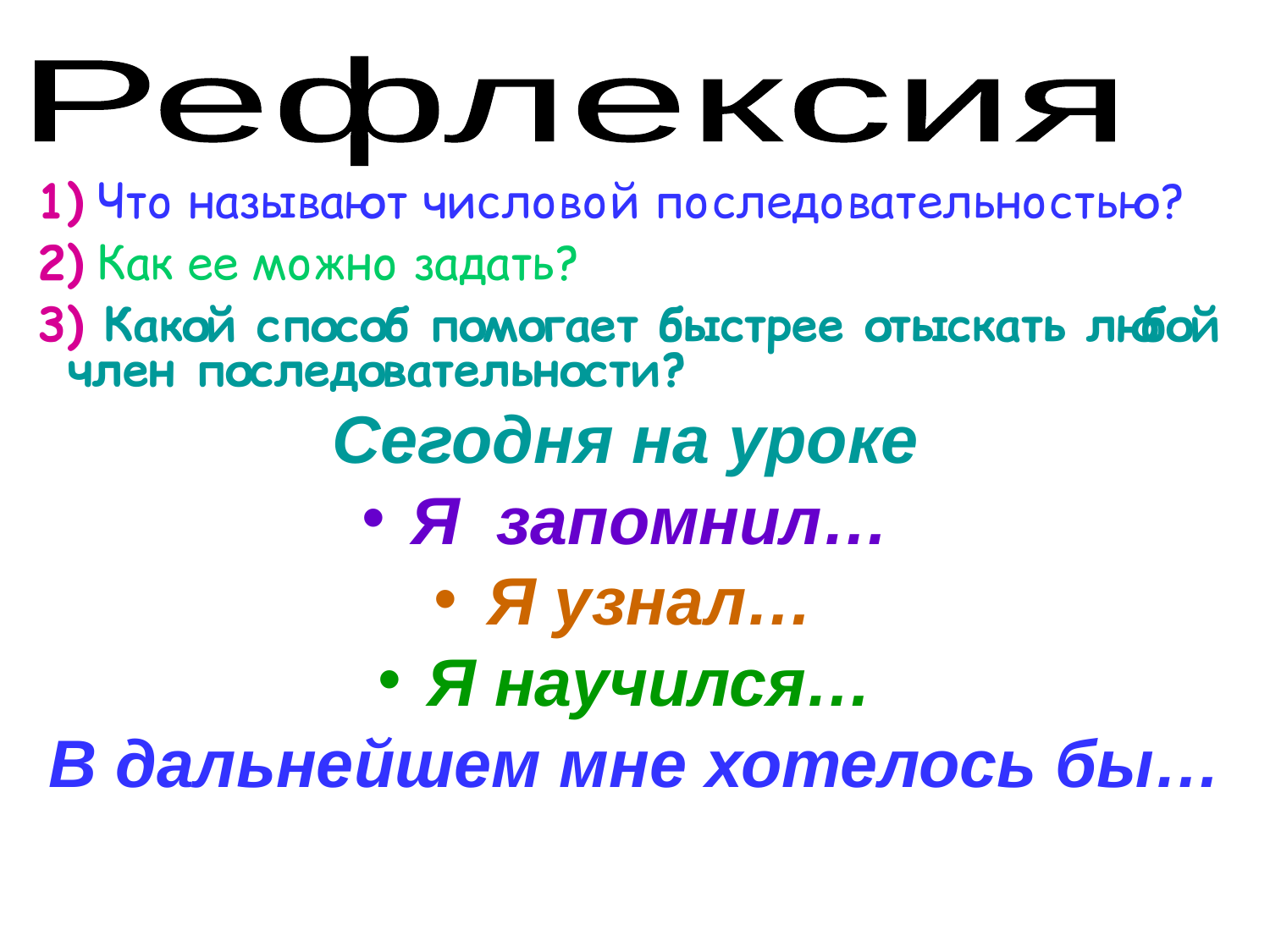

Рефлексия
1) Что называют числовой последовательностью?
2) Как ее можно задать?
3) Какой способ помогает быстрее отыскать любой член последовательности?
Сегодня на уроке
Я  запомнил…
Я узнал…
Я научился…
В дальнейшем мне хотелось бы…